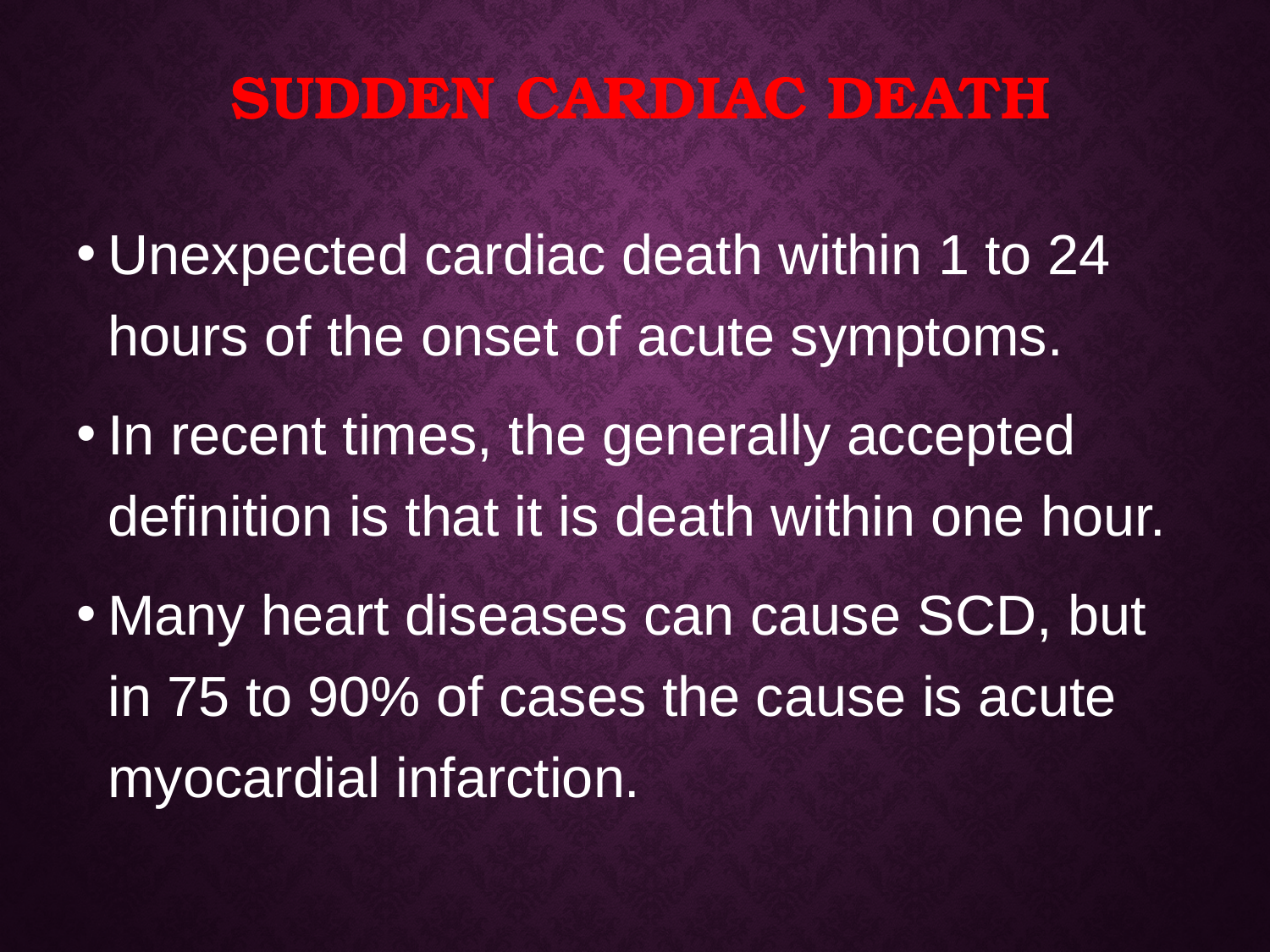

# Sudden cardiac death
Unexpected cardiac death within 1 to 24 hours of the onset of acute symptoms.
In recent times, the generally accepted definition is that it is death within one hour.
Many heart diseases can cause SCD, but in 75 to 90% of cases the cause is acute myocardial infarction.